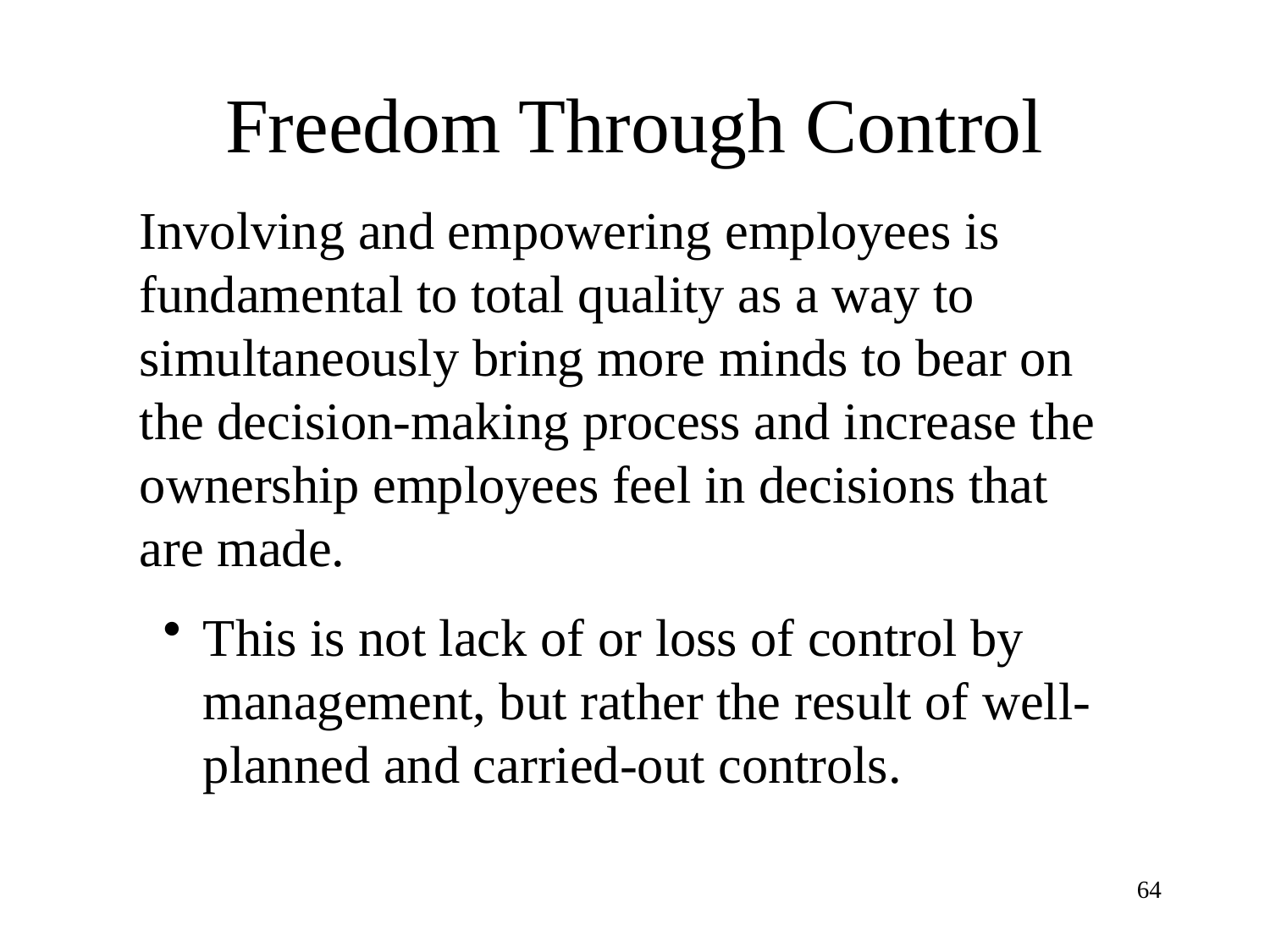

# Freedom Through Control
Involving and empowering employees is fundamental to total quality as a way to simultaneously bring more minds to bear on the decision-making process and increase the ownership employees feel in decisions that are made.
This is not lack of or loss of control by management, but rather the result of well-planned and carried-out controls.
64